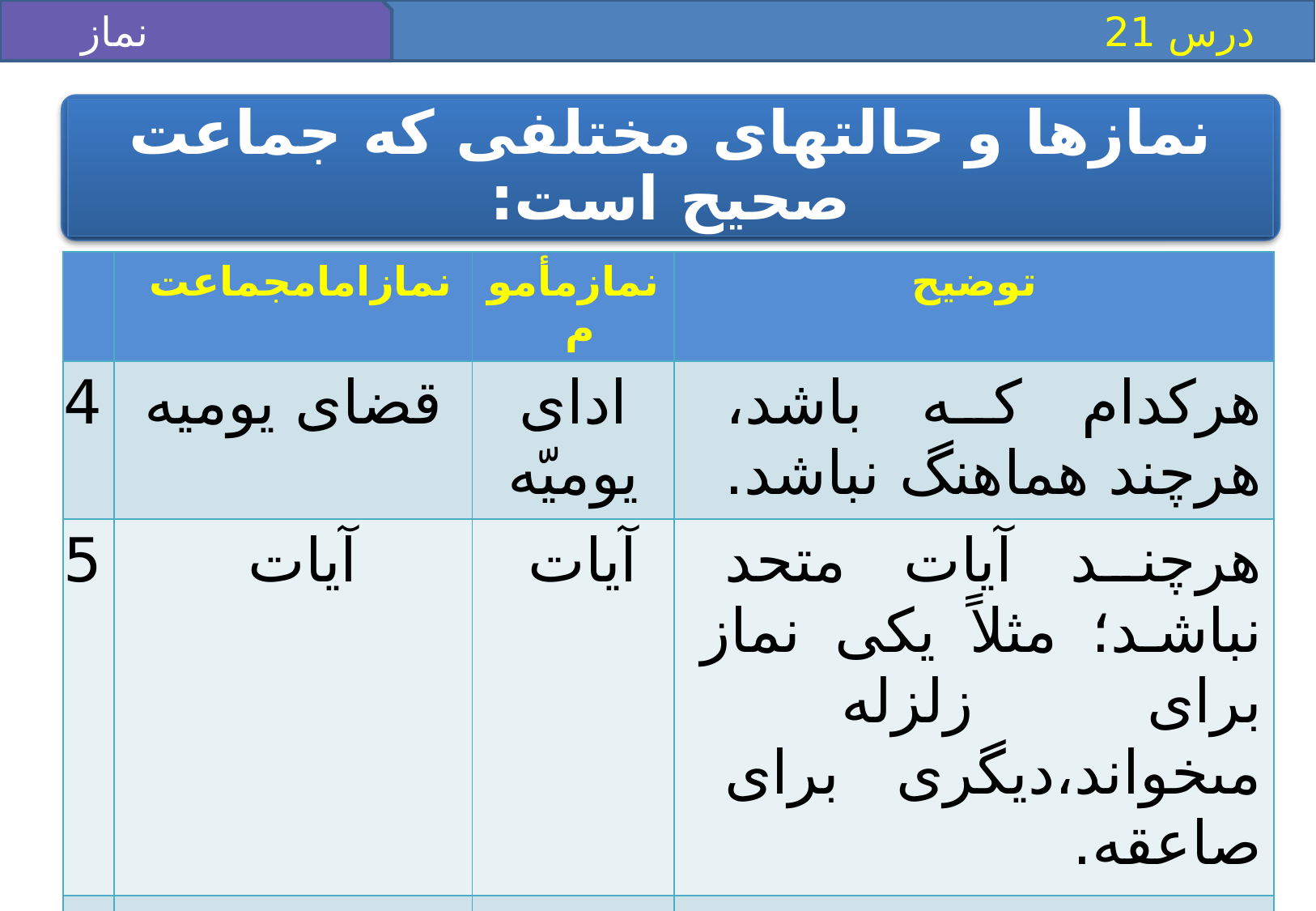

نماز جماعت(1)
 درس 21

نمازها و حالت‏هاى مختلفى كه جماعت صحيح است:
|  | نمازامام‏جماعت | نمازمأموم | توضيح |
| --- | --- | --- | --- |
| 4 | قضاى يوميه | اداى يوميّه | هركدام كه باشد، هرچند هماهنگ نباشد. |
| 5 | آيات | آيات | هرچند آيات متحد نباشد؛ مثلاً يكى نماز براى زلزله مى‏خواند،ديگرى براى صاعقه. |
| 6 | عيدين | عيدين | به قصد رجاء در زمان غيبت اشكال ندارد. |